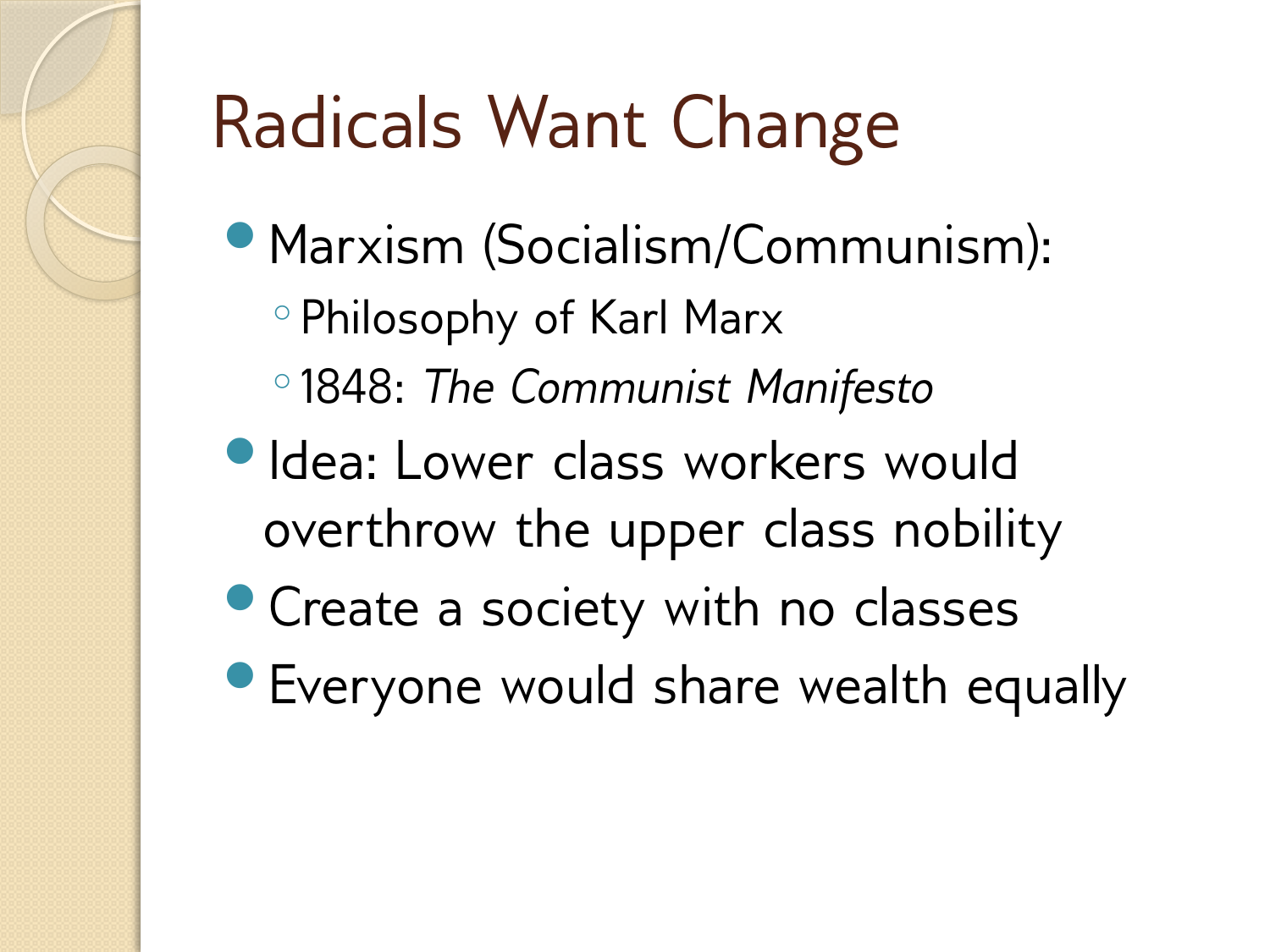

# Radicals Want Change
Marxism (Socialism/Communism):
Philosophy of Karl Marx
1848: The Communist Manifesto
Idea: Lower class workers would overthrow the upper class nobility
Create a society with no classes
Everyone would share wealth equally